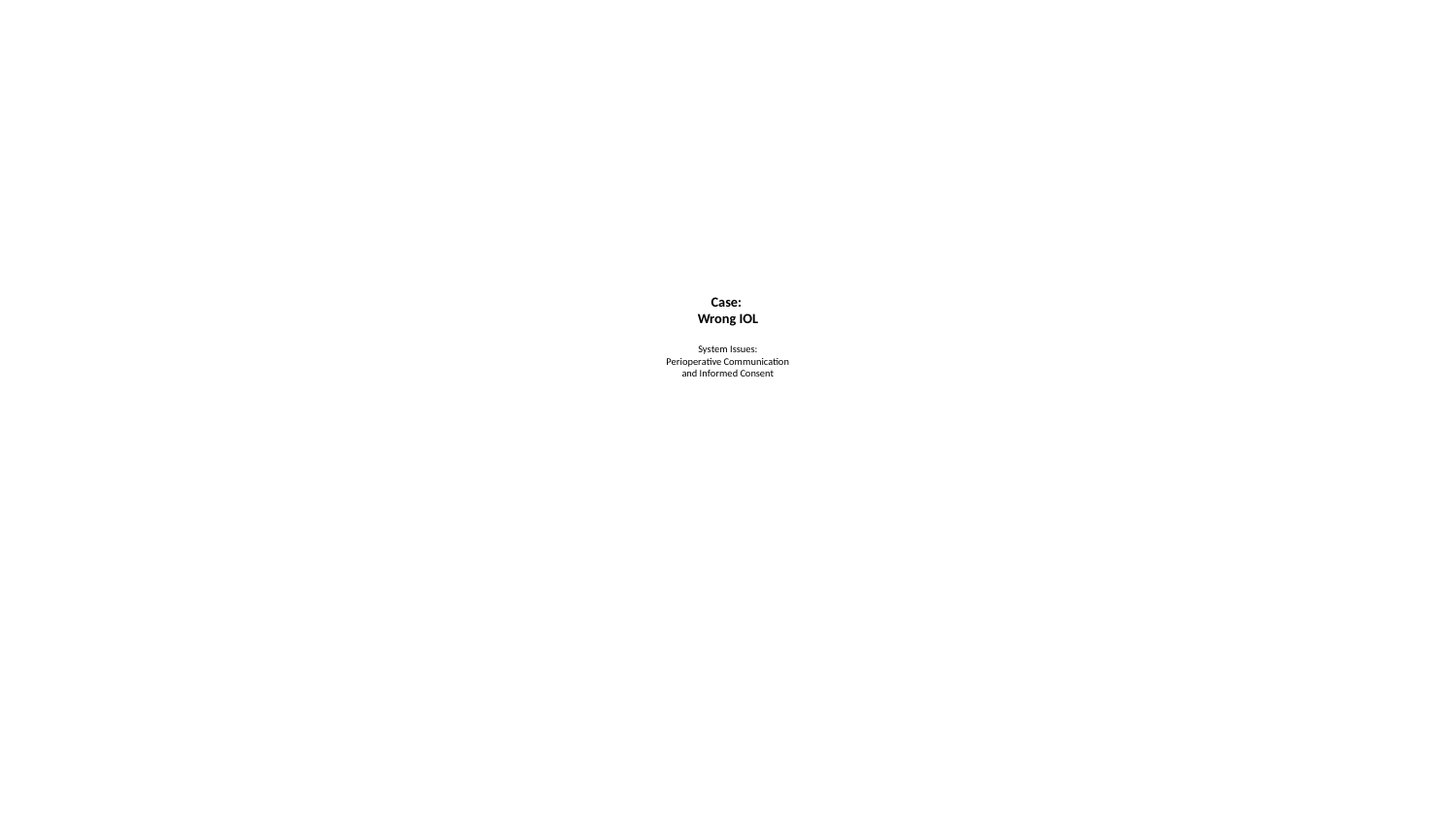

# Case: Wrong IOL System Issues: Perioperative Communication and Informed Consent